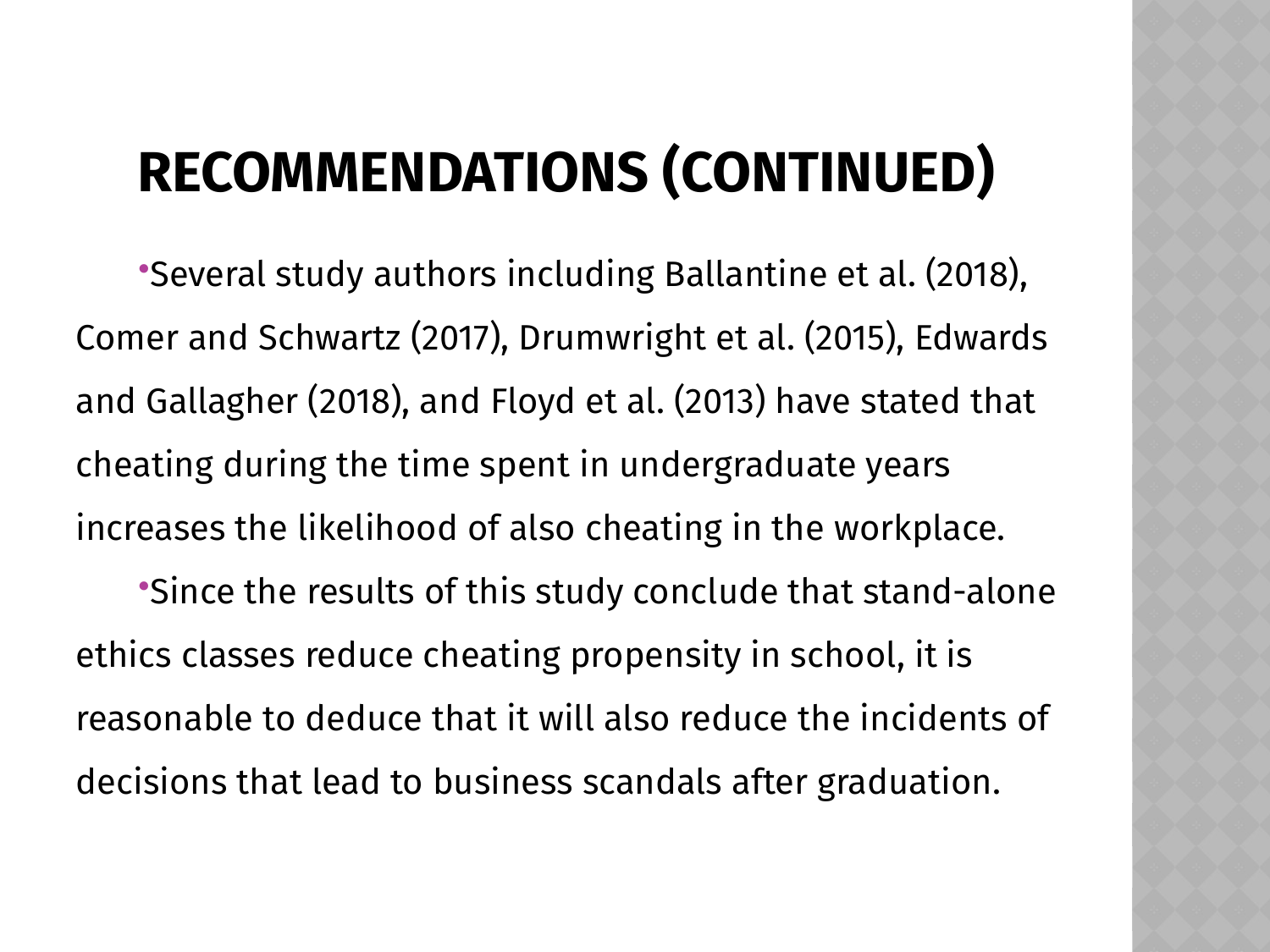

# Recommendations (continued)
Several study authors including Ballantine et al. (2018), Comer and Schwartz (2017), Drumwright et al. (2015), Edwards and Gallagher (2018), and Floyd et al. (2013) have stated that cheating during the time spent in undergraduate years increases the likelihood of also cheating in the workplace.
Since the results of this study conclude that stand-alone ethics classes reduce cheating propensity in school, it is reasonable to deduce that it will also reduce the incidents of decisions that lead to business scandals after graduation.